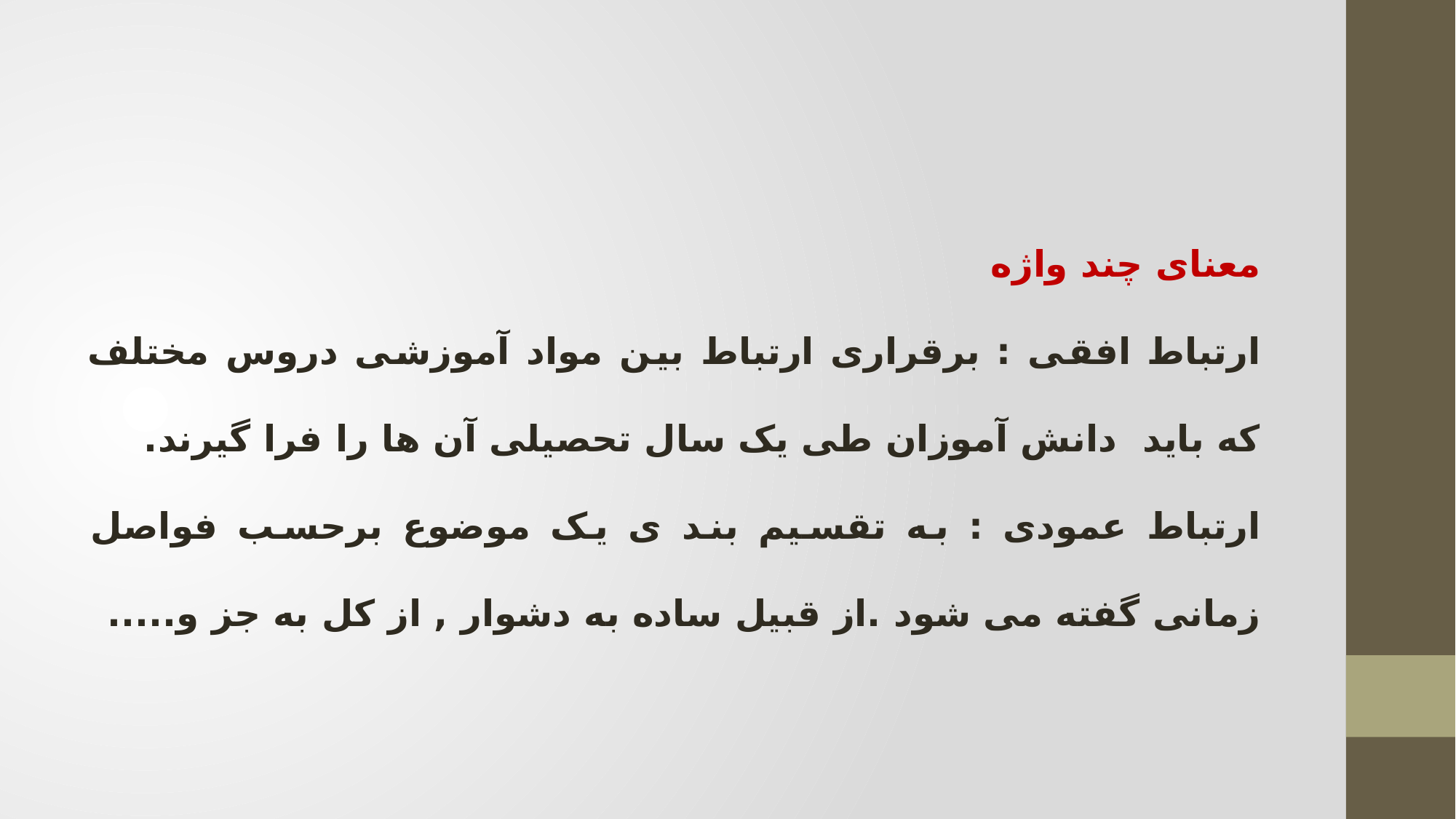

#
معنای چند واژه
ارتباط افقی : برقراری ارتباط بین مواد آموزشی دروس مختلف که باید  دانش آموزان طی یک سال تحصیلی آن ها را فرا گیرند.
ارتباط عمودی : به تقسیم بند ی یک موضوع برحسب فواصل زمانی گفته می شود .از قبیل ساده به دشوار , از کل به جز و.....